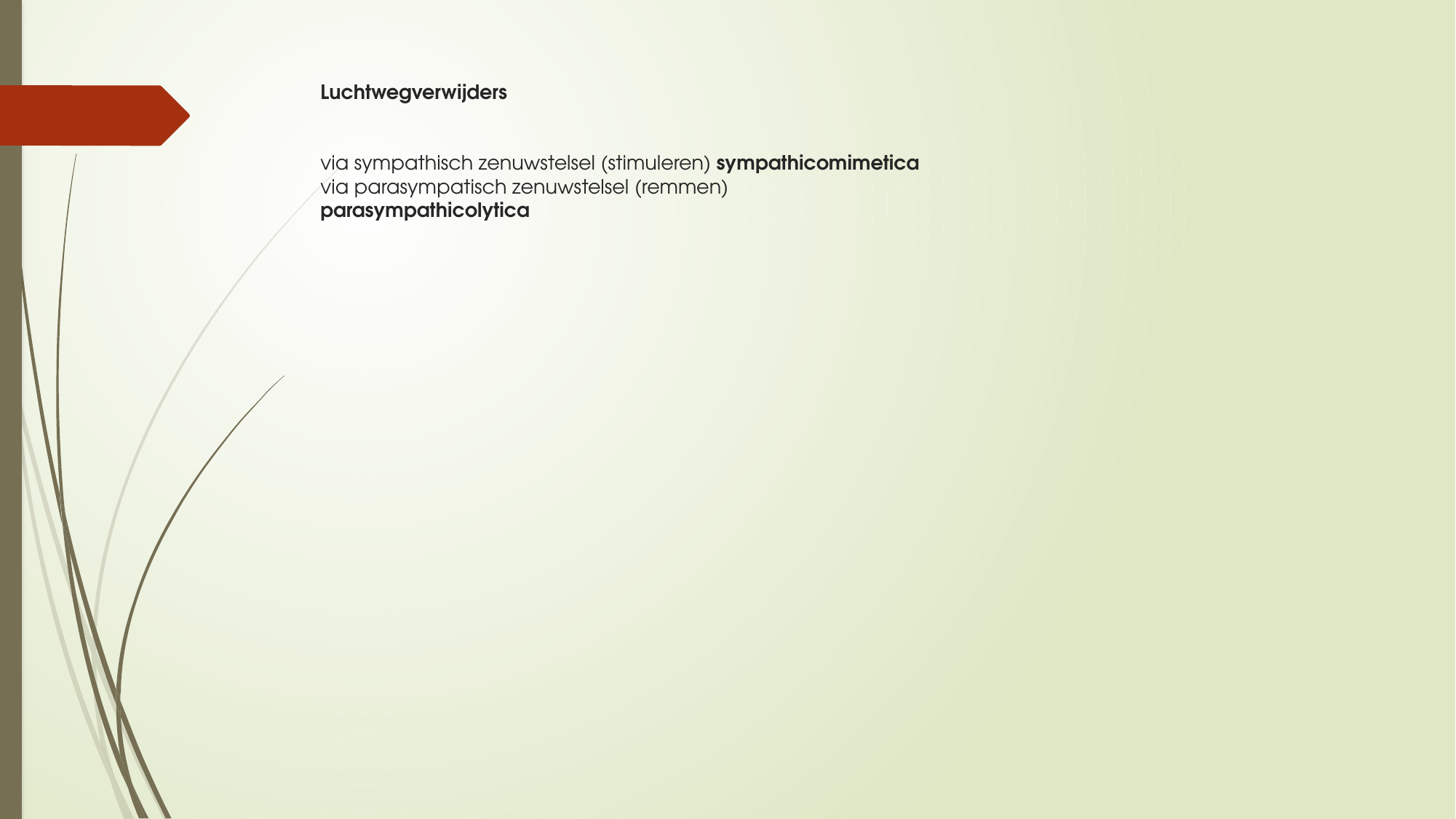

# Luchtwegverwijders via sympathisch zenuwstelsel (stimuleren) sympathicomimetica via parasympatisch zenuwstelsel (remmen) parasympathicolytica